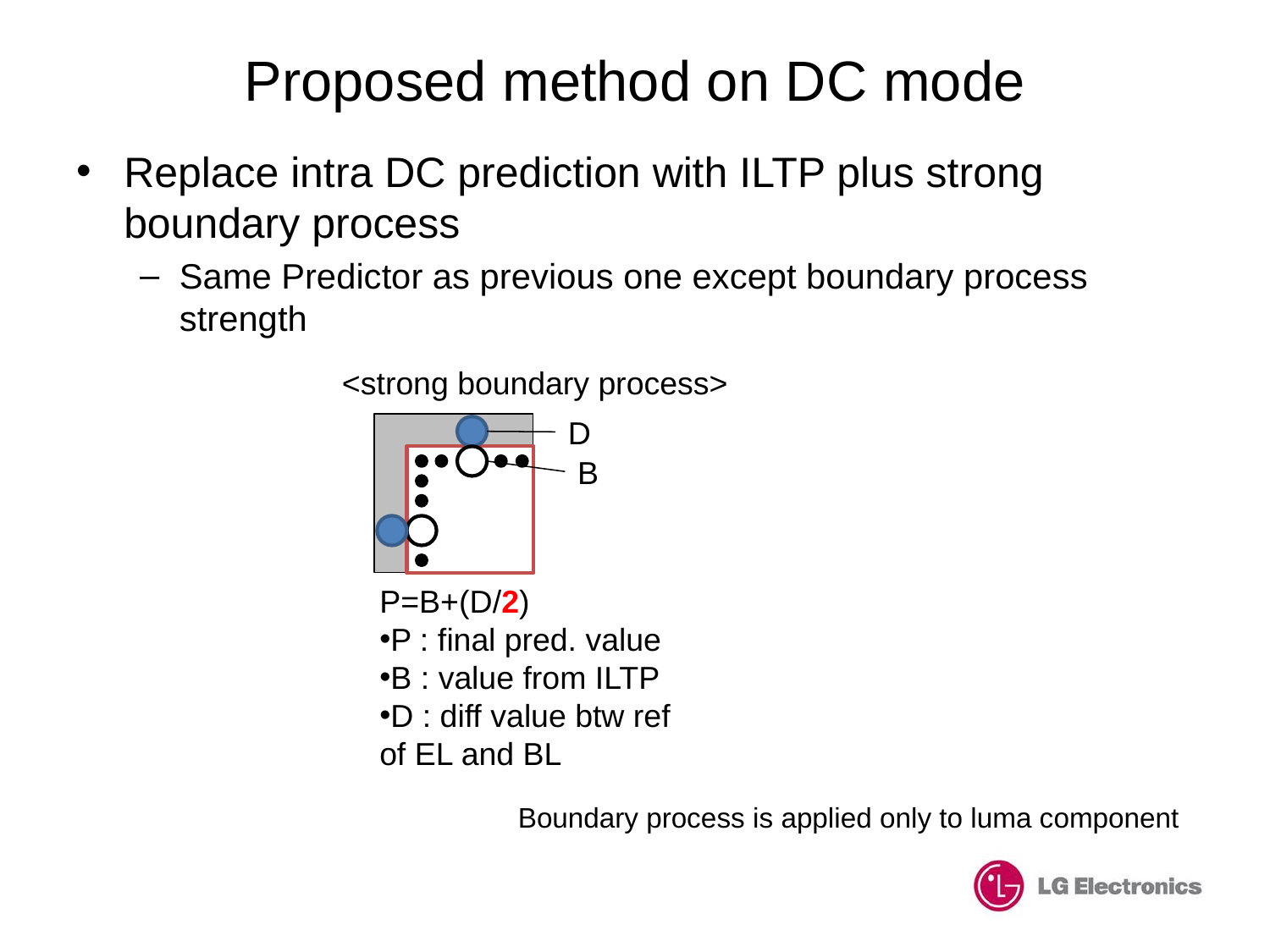

# Proposed method on DC mode
Replace intra DC prediction with ILTP plus strong boundary process
Same Predictor as previous one except boundary process strength
<strong boundary process>
D

B

P=B+(D/2)
P : final pred. value
B : value from ILTP
D : diff value btw ref of EL and BL
Boundary process is applied only to luma component